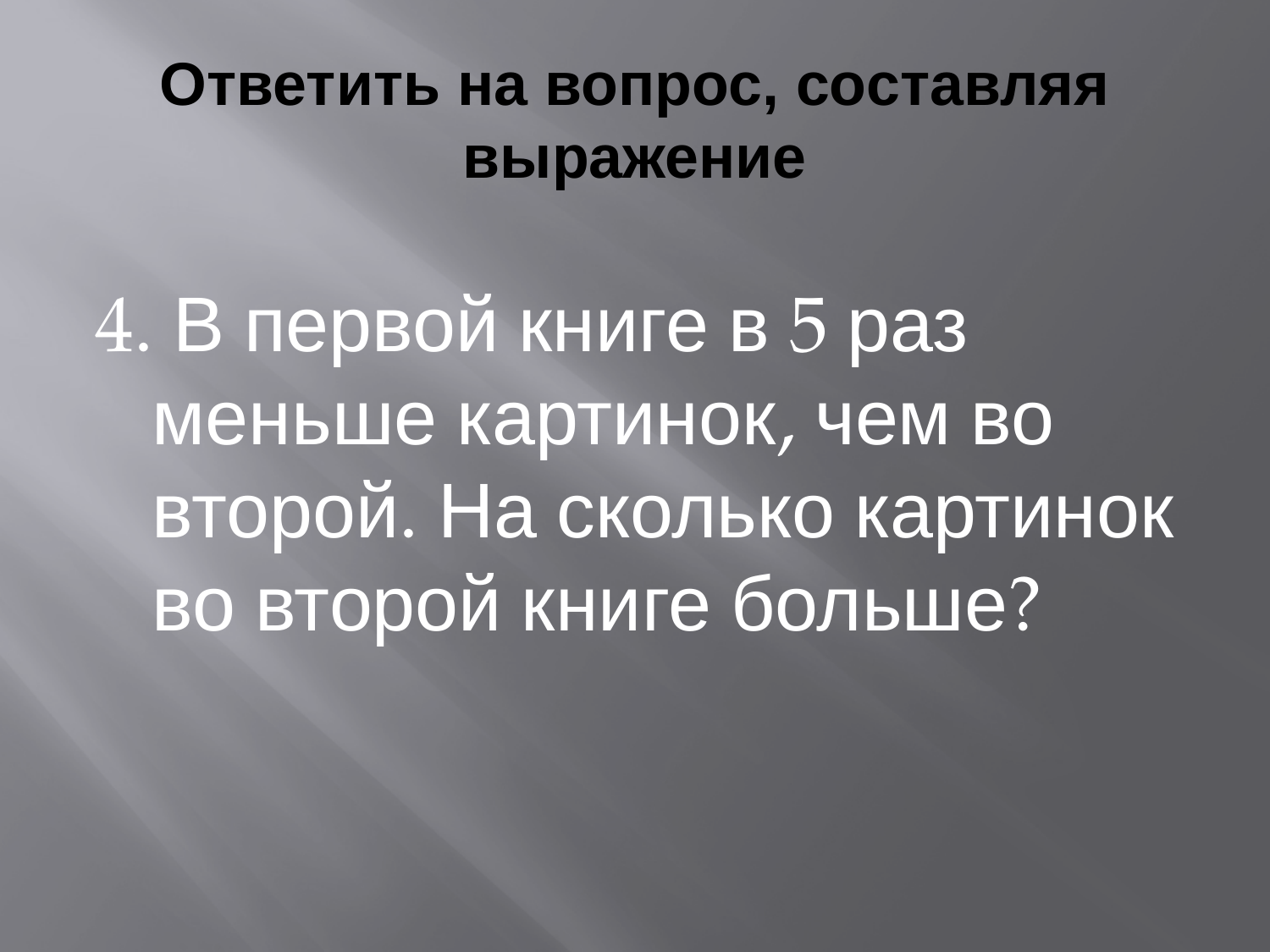

# Ответить на вопрос, составляя выражение
4. В первой книге в 5 раз меньше картинок, чем во второй. На сколько картинок во второй книге больше?